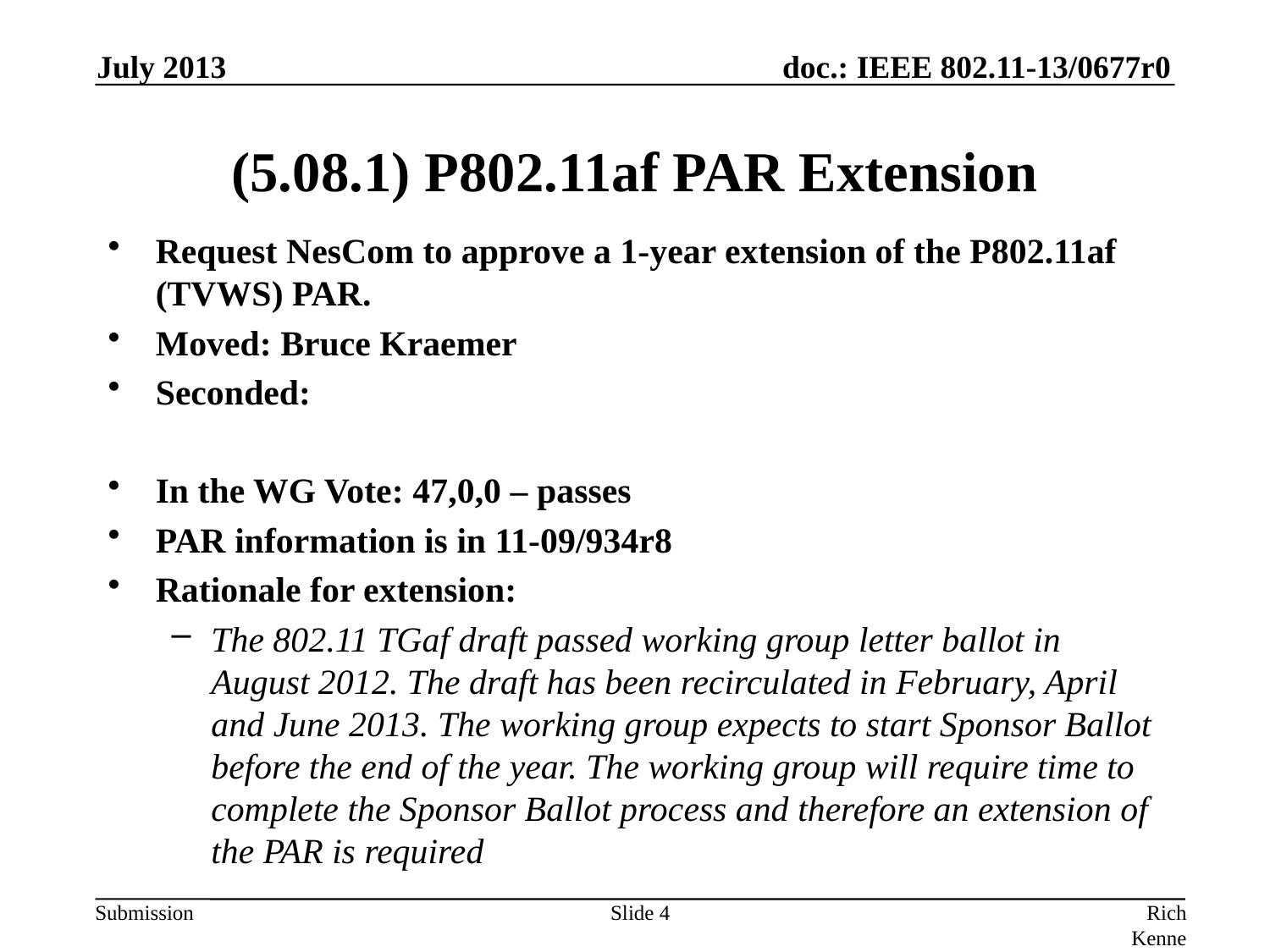

(5.08.1) P802.11af PAR Extension
July 2013
Request NesCom to approve a 1-year extension of the P802.11af  (TVWS) PAR.
Moved: Bruce Kraemer
Seconded:

In the WG Vote: 47,0,0 – passes
PAR information is in 11-09/934r8
Rationale for extension:
The 802.11 TGaf draft passed working group letter ballot in August 2012. The draft has been recirculated in February, April and June 2013. The working group expects to start Sponsor Ballot before the end of the year. The working group will require time to complete the Sponsor Ballot process and therefore an extension of the PAR is required

Slide 4
Rich Kennedy, BlackBerry